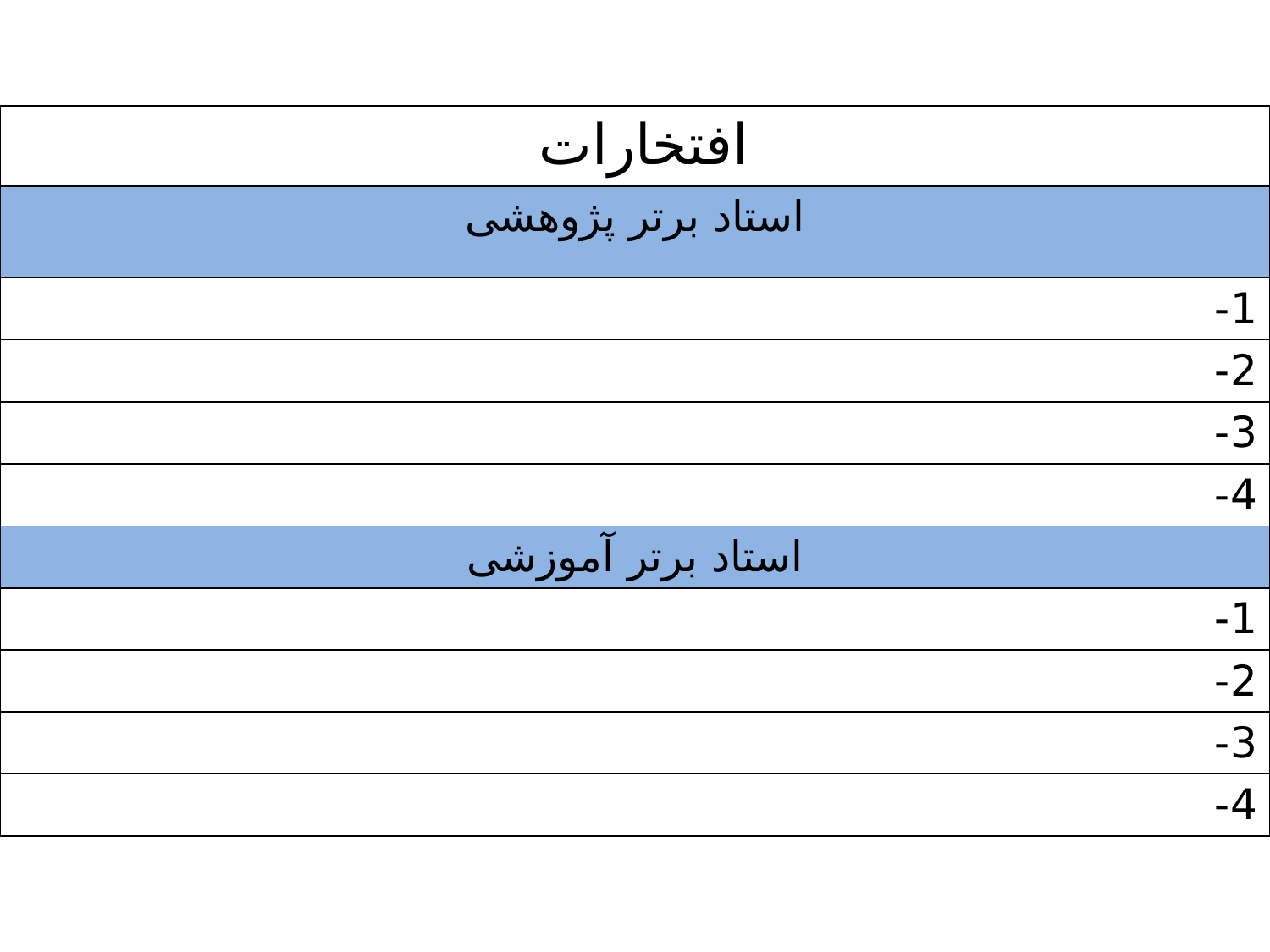

| افتخارات |
| --- |
| استاد برتر پژوهشی |
| 1- |
| 2- |
| 3- |
| 4- |
| استاد برتر آموزشی |
| 1- |
| 2- |
| 3- |
| 4- |